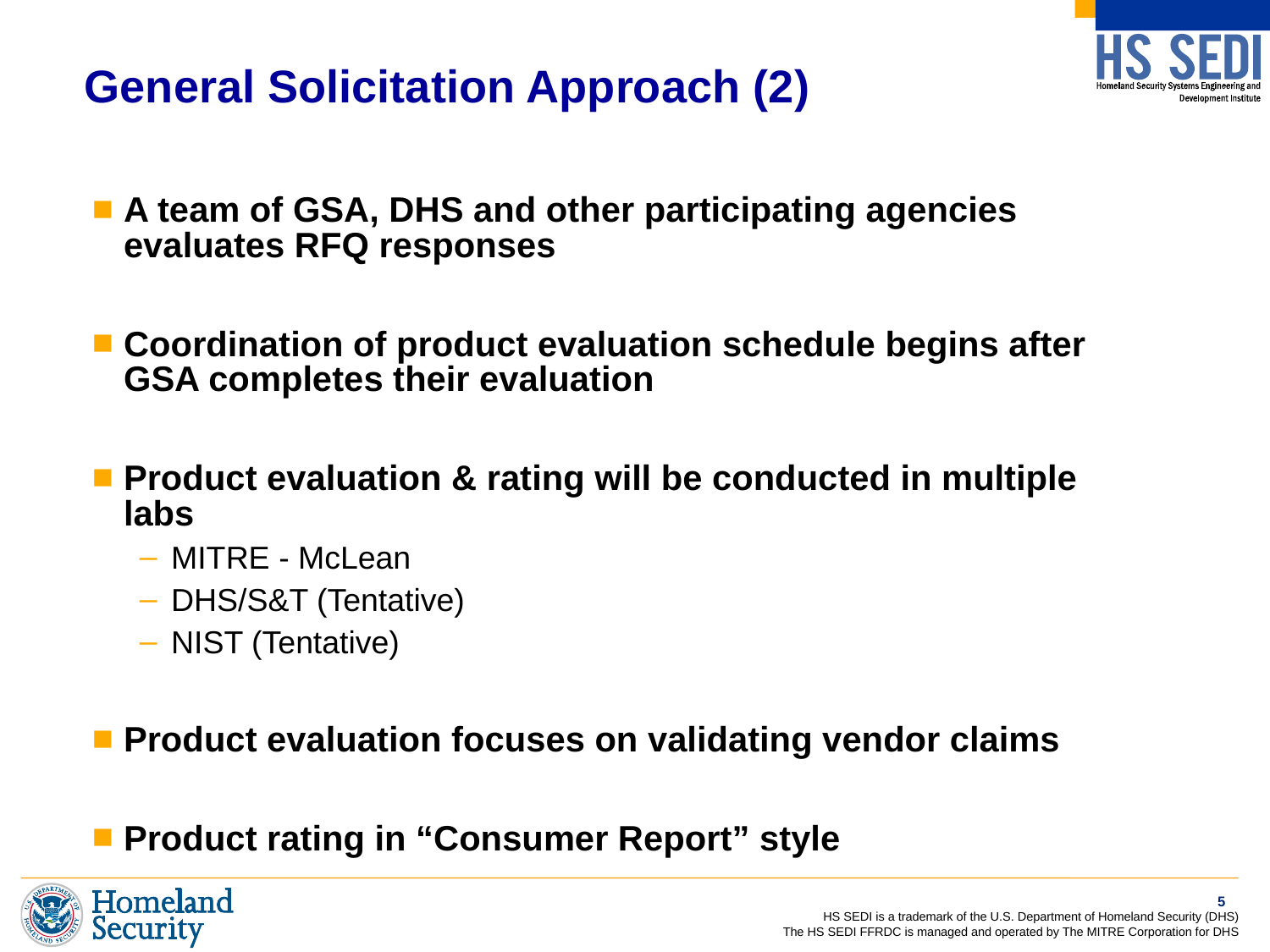

# General Solicitation Approach (2)
A team of GSA, DHS and other participating agencies evaluates RFQ responses

Coordination of product evaluation schedule begins after GSA completes their evaluation

Product evaluation & rating will be conducted in multiple labs
MITRE - McLean
DHS/S&T (Tentative)
NIST (Tentative)

Product evaluation focuses on validating vendor claims

Product rating in “Consumer Report” style

5